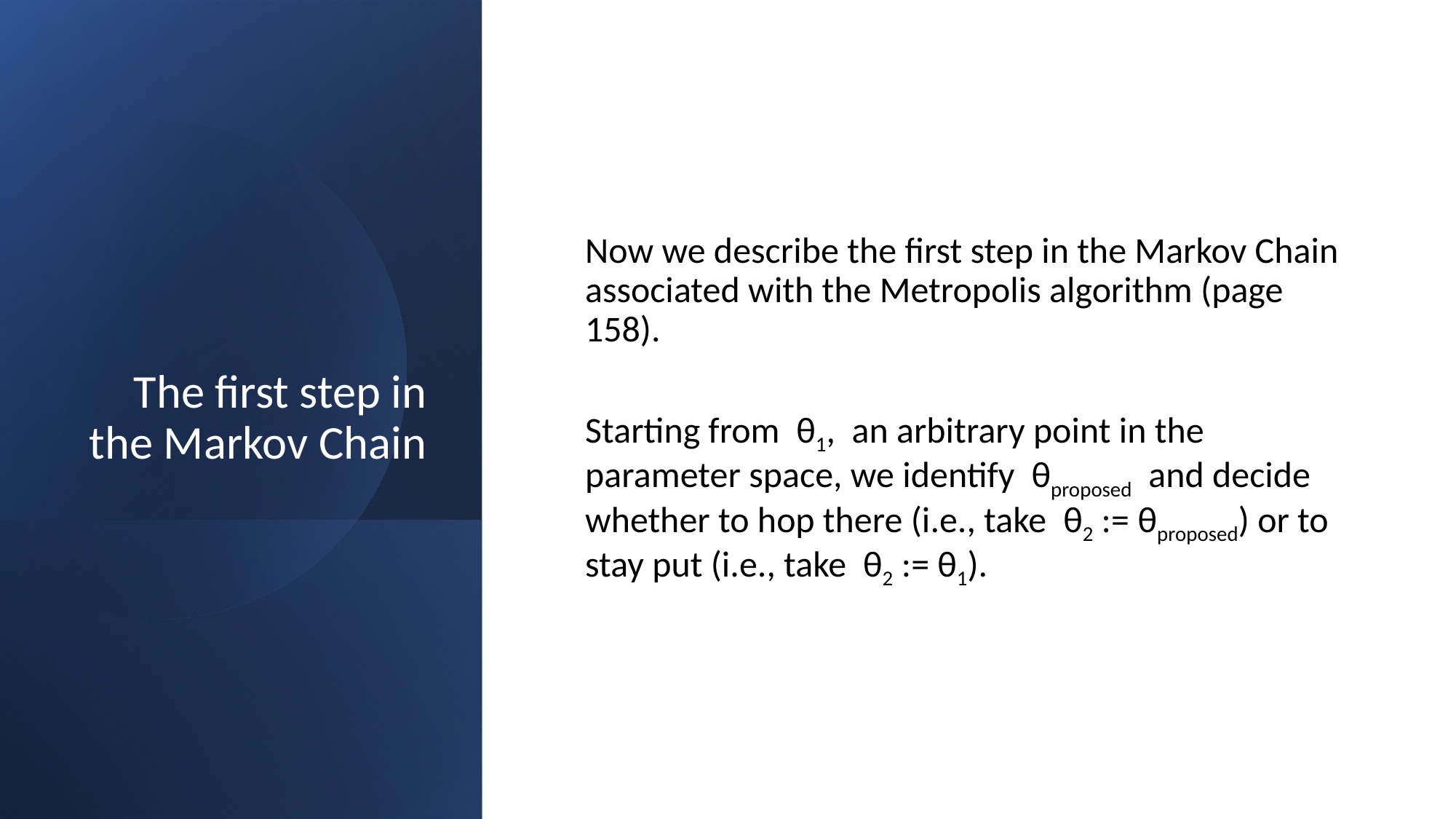

# The first step in the Markov Chain
Now we describe the first step in the Markov Chain associated with the Metropolis algorithm (page 158).

Starting from  θ1,  an arbitrary point in the parameter space, we identify  θproposed  and decide whether to hop there (i.e., take  θ2 := θproposed) or to stay put (i.e., take  θ2 := θ1).